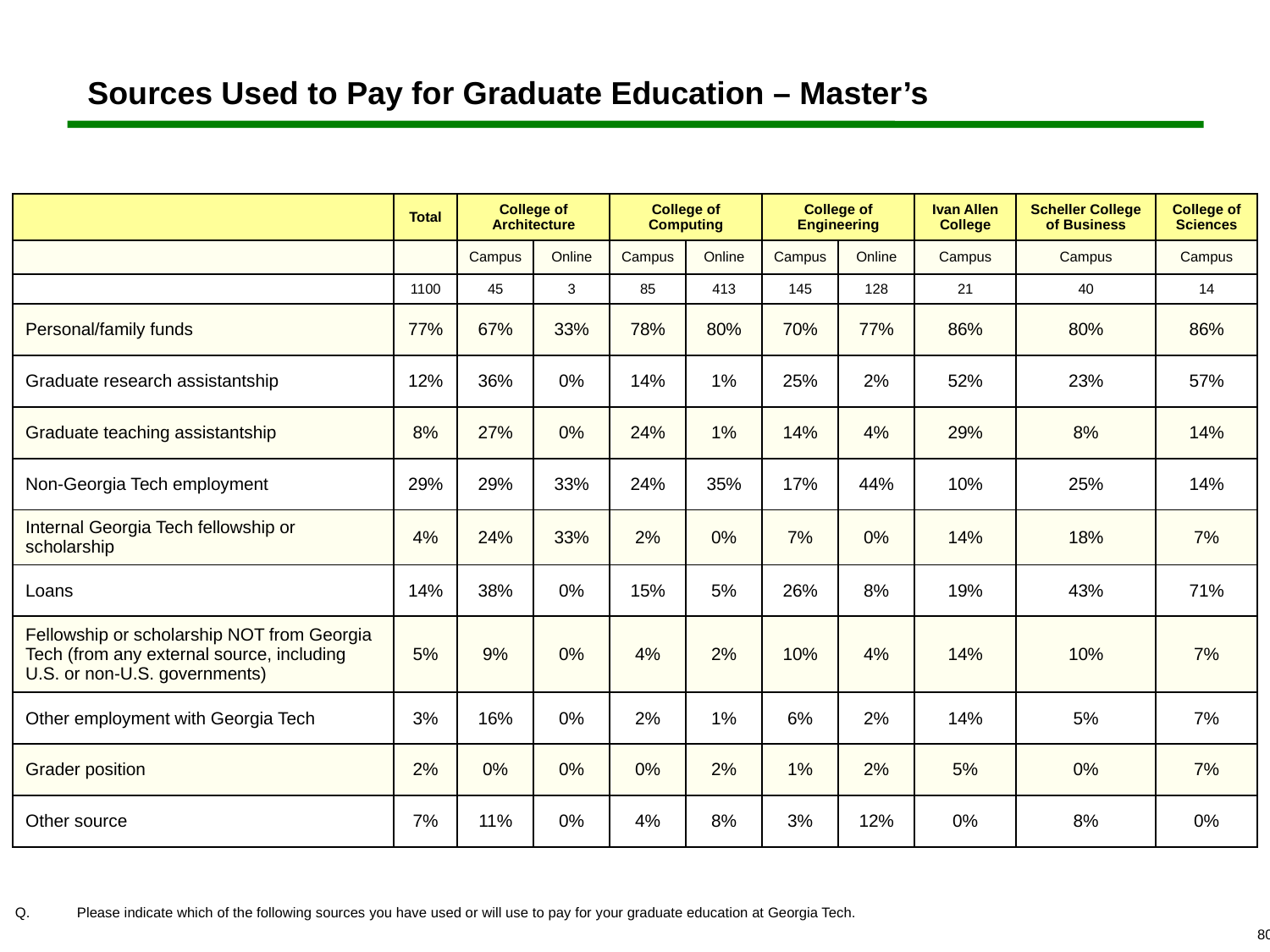

# Sources Used to Pay for Graduate Education – Master’s
|  | Total | College of Architecture |  | College of Computing |  | College of Engineering |  | Ivan Allen College | Scheller College of Business | College of Sciences |
| --- | --- | --- | --- | --- | --- | --- | --- | --- | --- | --- |
|  |  | Campus | Online | Campus | Online | Campus | Online | Campus | Campus | Campus |
|  | 1100 | 45 | 3 | 85 | 413 | 145 | 128 | 21 | 40 | 14 |
| Personal/family funds | 77% | 67% | 33% | 78% | 80% | 70% | 77% | 86% | 80% | 86% |
| Graduate research assistantship | 12% | 36% | 0% | 14% | 1% | 25% | 2% | 52% | 23% | 57% |
| Graduate teaching assistantship | 8% | 27% | 0% | 24% | 1% | 14% | 4% | 29% | 8% | 14% |
| Non-Georgia Tech employment | 29% | 29% | 33% | 24% | 35% | 17% | 44% | 10% | 25% | 14% |
| Internal Georgia Tech fellowship or scholarship | 4% | 24% | 33% | 2% | 0% | 7% | 0% | 14% | 18% | 7% |
| Loans | 14% | 38% | 0% | 15% | 5% | 26% | 8% | 19% | 43% | 71% |
| Fellowship or scholarship NOT from Georgia Tech (from any external source, including U.S. or non-U.S. governments) | 5% | 9% | 0% | 4% | 2% | 10% | 4% | 14% | 10% | 7% |
| Other employment with Georgia Tech | 3% | 16% | 0% | 2% | 1% | 6% | 2% | 14% | 5% | 7% |
| Grader position | 2% | 0% | 0% | 0% | 2% | 1% | 2% | 5% | 0% | 7% |
| Other source | 7% | 11% | 0% | 4% | 8% | 3% | 12% | 0% | 8% | 0% |
 	Please indicate which of the following sources you have used or will use to pay for your graduate education at Georgia Tech.